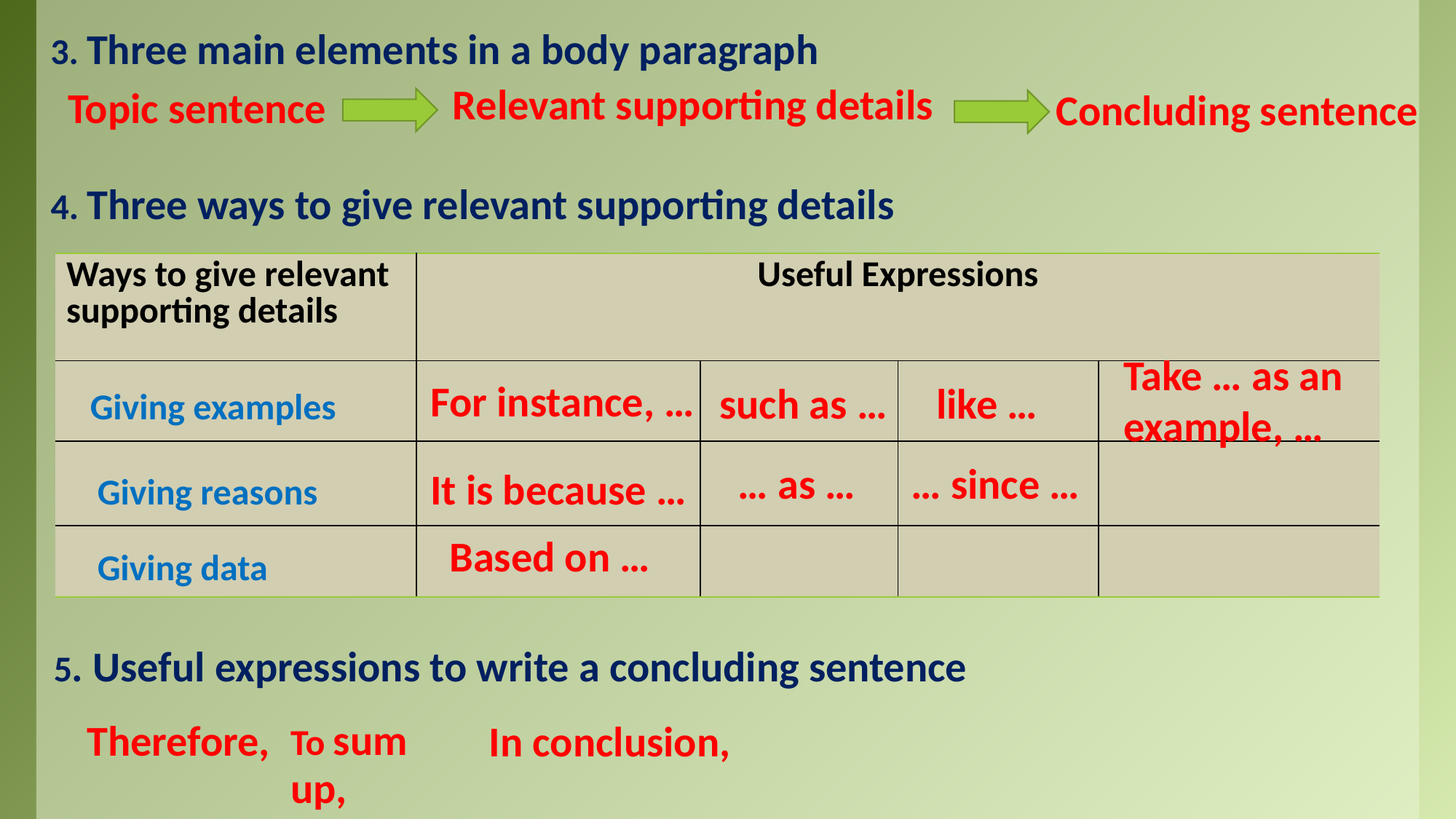

3. Three main elements in a body paragraph
Relevant supporting details
Topic sentence
Concluding sentence

4. Three ways to give relevant supporting details
| Ways to give relevant supporting details | Useful Expressions |  |  |  |
| --- | --- | --- | --- | --- |
|  |  |  |  |  |
|  |  |  |  |  |
|  |  |  |  |  |
Take … as an example, …
For instance, …
such as …
like …
Giving examples
… since …
… as …
It is because …
Giving reasons
Based on …
Giving data
5. Useful expressions to write a concluding sentence
To sum up,
Therefore,
In conclusion,